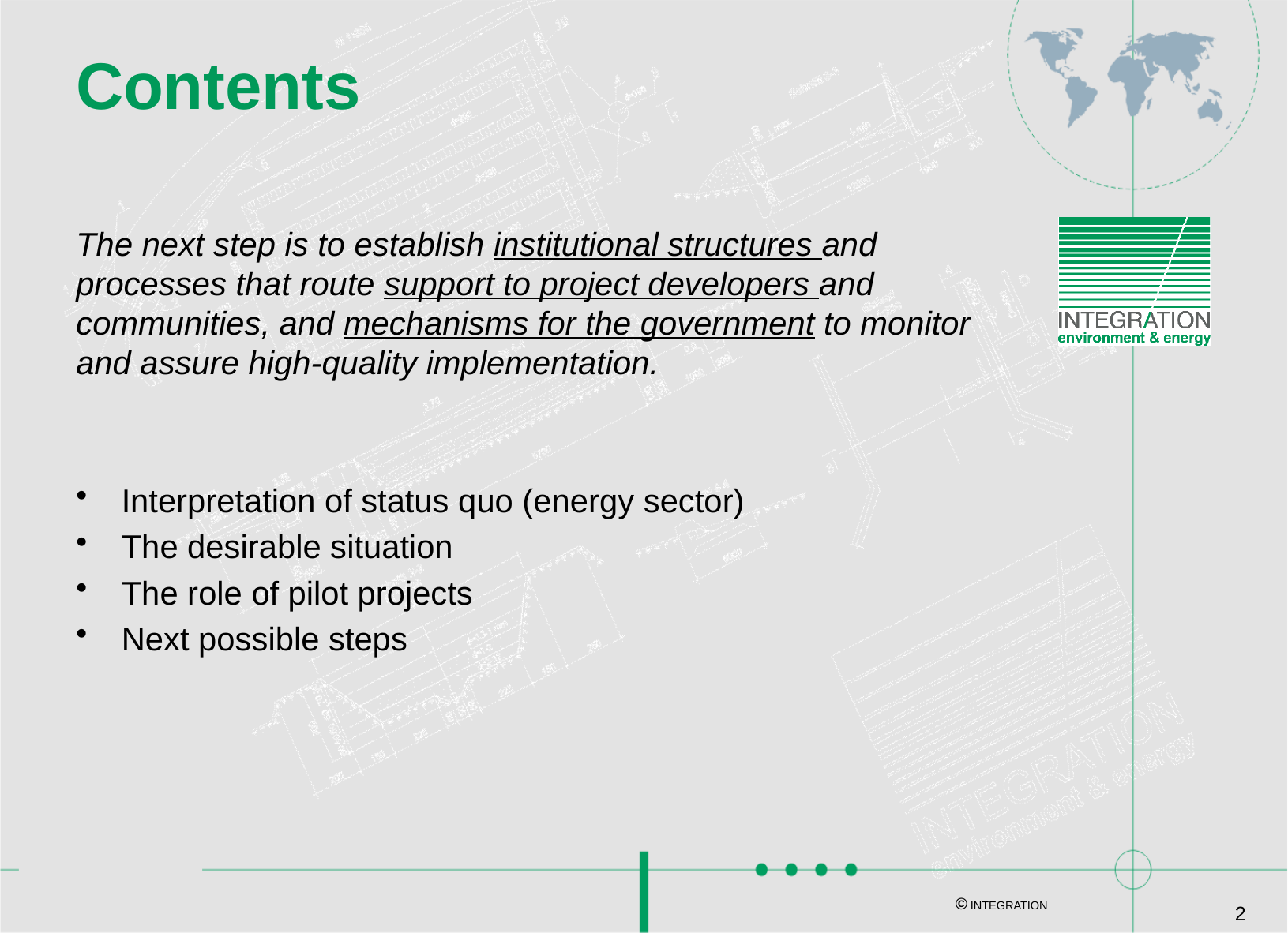

# Contents
The next step is to establish institutional structures and processes that route support to project developers and communities, and mechanisms for the government to monitor and assure high-quality implementation.

Interpretation of status quo (energy sector)
The desirable situation
The role of pilot projects
Next possible steps

© INTEGRATION

2